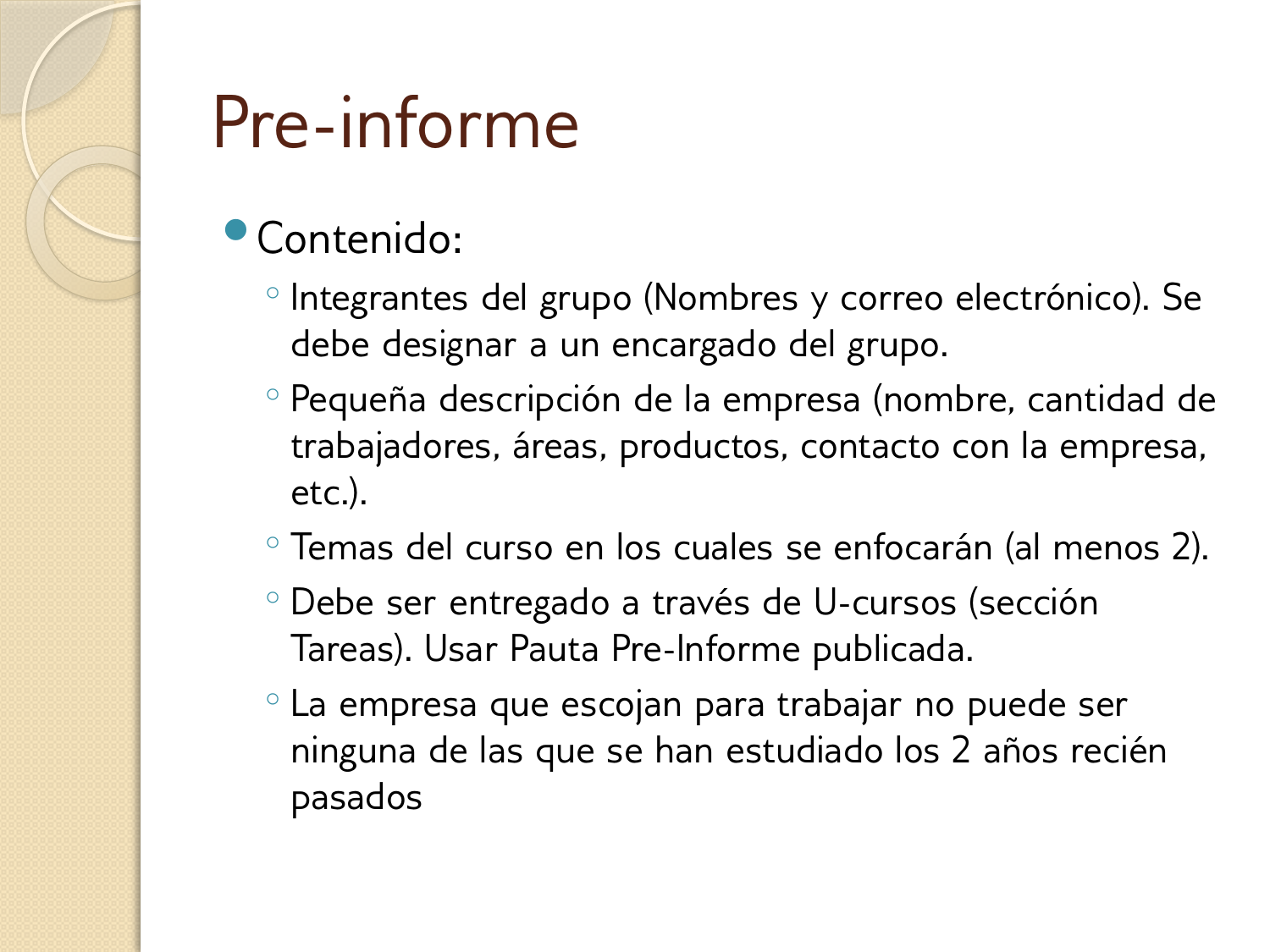

# Pre-informe
Contenido:
Integrantes del grupo (Nombres y correo electrónico). Se debe designar a un encargado del grupo.
Pequeña descripción de la empresa (nombre, cantidad de trabajadores, áreas, productos, contacto con la empresa, etc.).
Temas del curso en los cuales se enfocarán (al menos 2).
Debe ser entregado a través de U-cursos (sección Tareas). Usar Pauta Pre-Informe publicada.
La empresa que escojan para trabajar no puede ser ninguna de las que se han estudiado los 2 años recién pasados